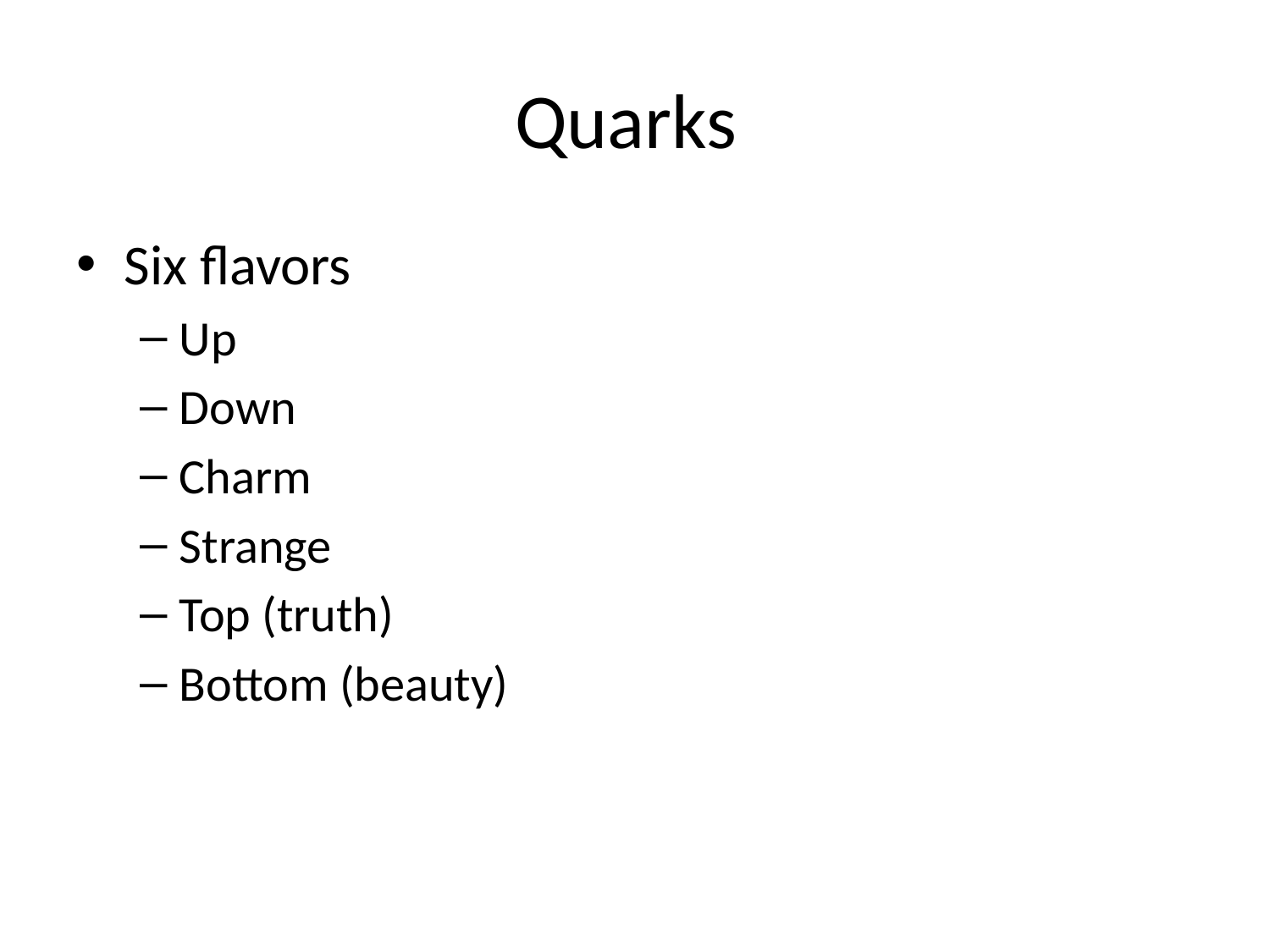

# Quarks
Six flavors
Up
Down
Charm
Strange
Top (truth)
Bottom (beauty)